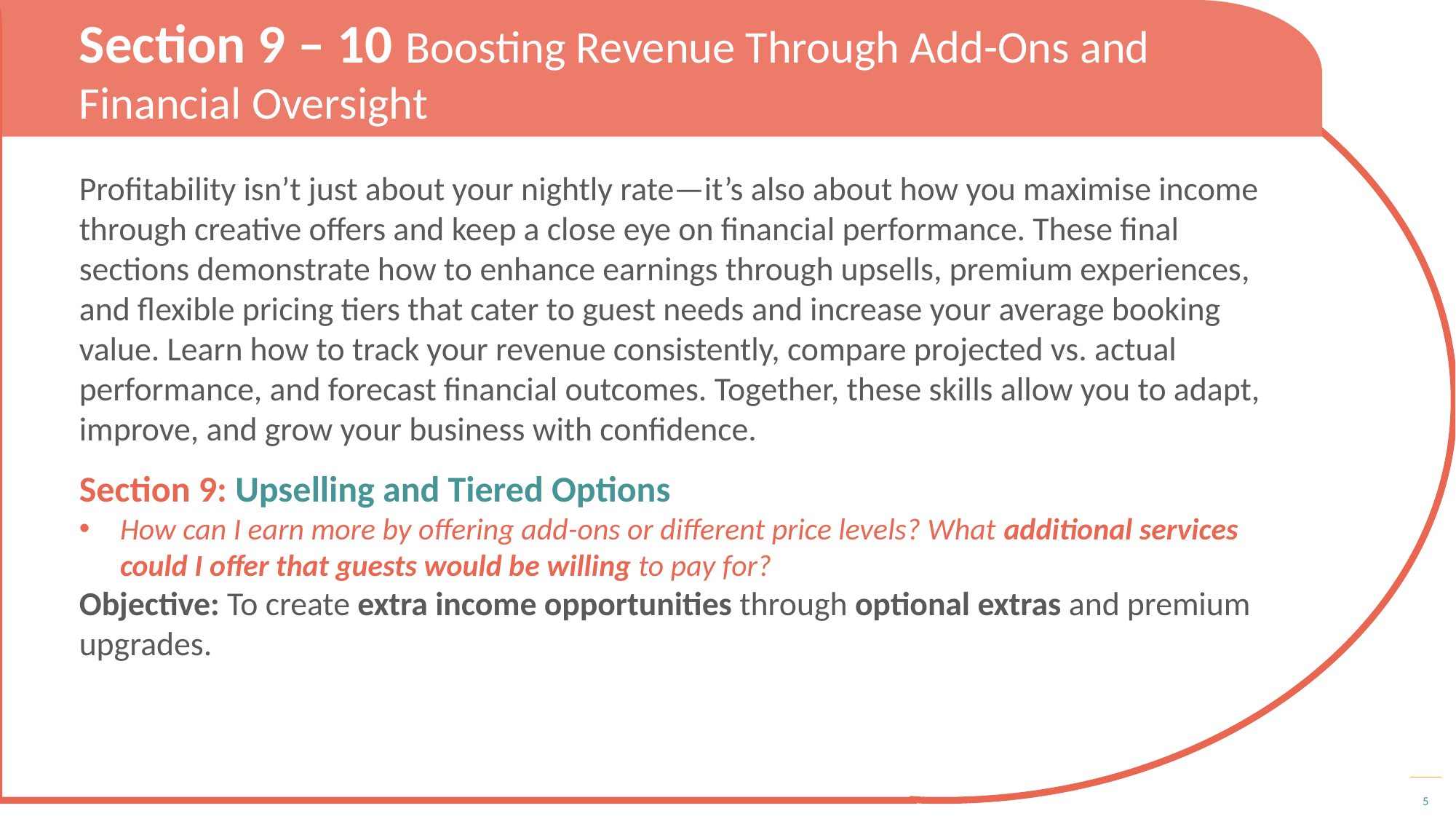

Section 9 – 10 Boosting Revenue Through Add-Ons and Financial Oversight
Profitability isn’t just about your nightly rate—it’s also about how you maximise income through creative offers and keep a close eye on financial performance. These final sections demonstrate how to enhance earnings through upsells, premium experiences, and flexible pricing tiers that cater to guest needs and increase your average booking value. Learn how to track your revenue consistently, compare projected vs. actual performance, and forecast financial outcomes. Together, these skills allow you to adapt, improve, and grow your business with confidence.
Section 9: Upselling and Tiered Options
How can I earn more by offering add-ons or different price levels? What additional services could I offer that guests would be willing to pay for?
Objective: To create extra income opportunities through optional extras and premium upgrades.

5